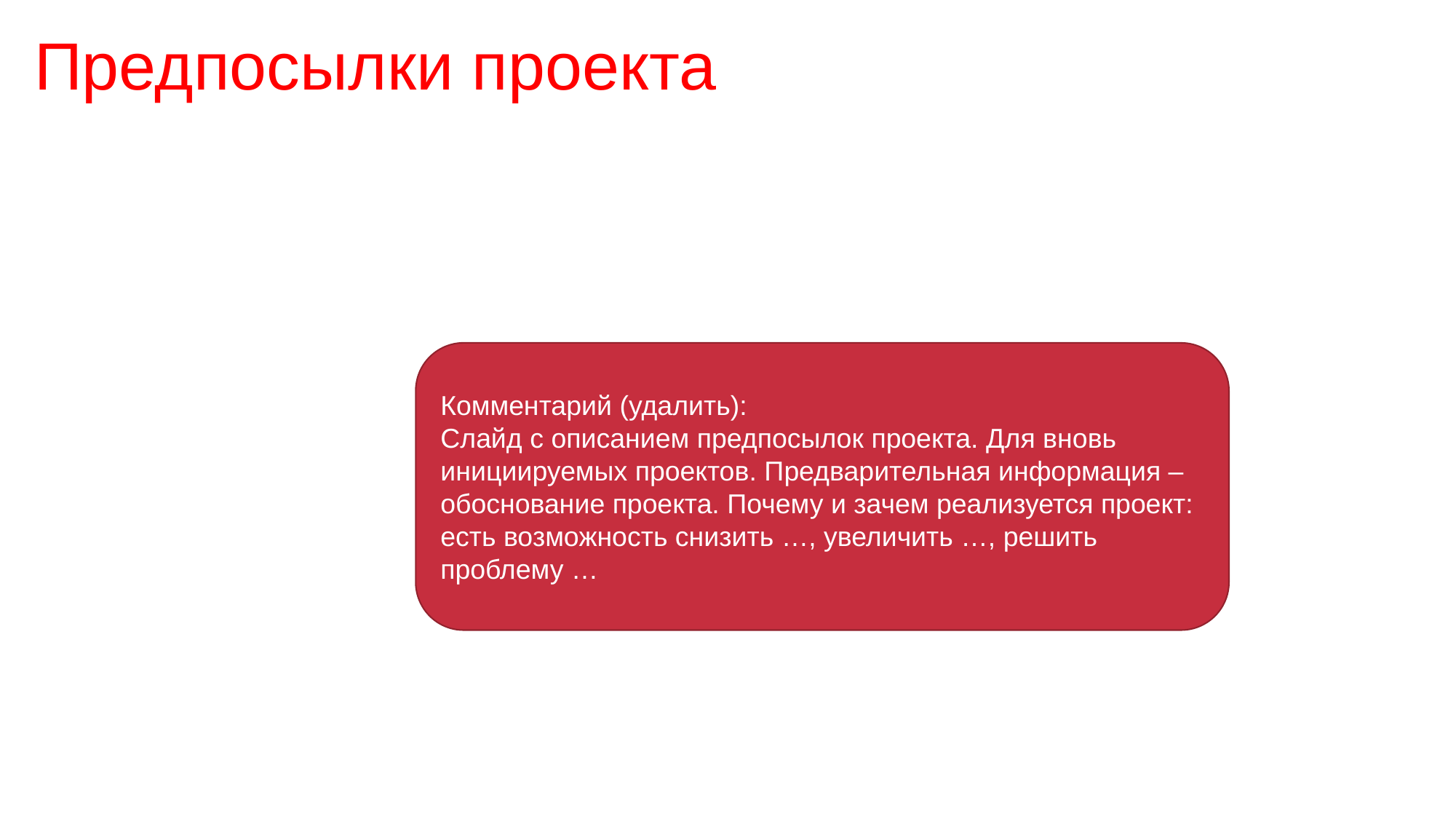

# Предпосылки проекта
Комментарий (удалить):
Слайд с описанием предпосылок проекта. Для вновь инициируемых проектов. Предварительная информация – обоснование проекта. Почему и зачем реализуется проект: есть возможность снизить …, увеличить …, решить проблему …